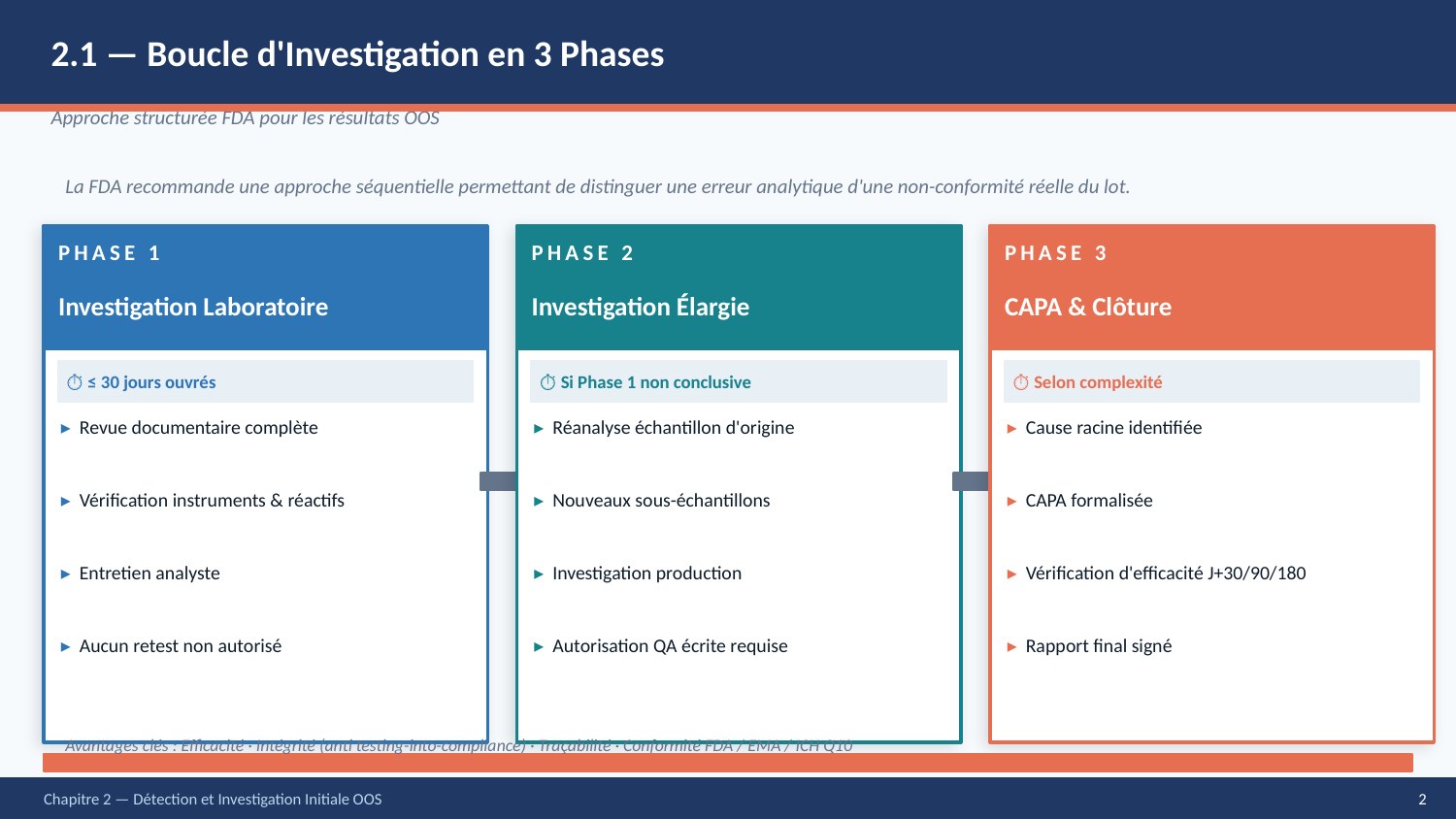

2.1 — Boucle d'Investigation en 3 Phases

Approche structurée FDA pour les résultats OOS
La FDA recommande une approche séquentielle permettant de distinguer une erreur analytique d'une non-conformité réelle du lot.

PHASE 1
PHASE 2
PHASE 3
Investigation Laboratoire
Investigation Élargie
CAPA & Clôture

⏱ ≤ 30 jours ouvrés

⏱ Si Phase 1 non conclusive

⏱ Selon complexité
▸  Revue documentaire complète
▸  Réanalyse échantillon d'origine
▸  Cause racine identifiée
▶
▶

▸  Vérification instruments & réactifs
▸  Nouveaux sous-échantillons
▸  CAPA formalisée
▸  Entretien analyste
▸  Investigation production
▸  Vérification d'efficacité J+30/90/180
▸  Aucun retest non autorisé
▸  Autorisation QA écrite requise
▸  Rapport final signé
Avantages clés : Efficacité · Intégrité (anti testing-into-compliance) · Traçabilité · Conformité FDA / EMA / ICH Q10

Chapitre 2 — Détection et Investigation Initiale OOS
2